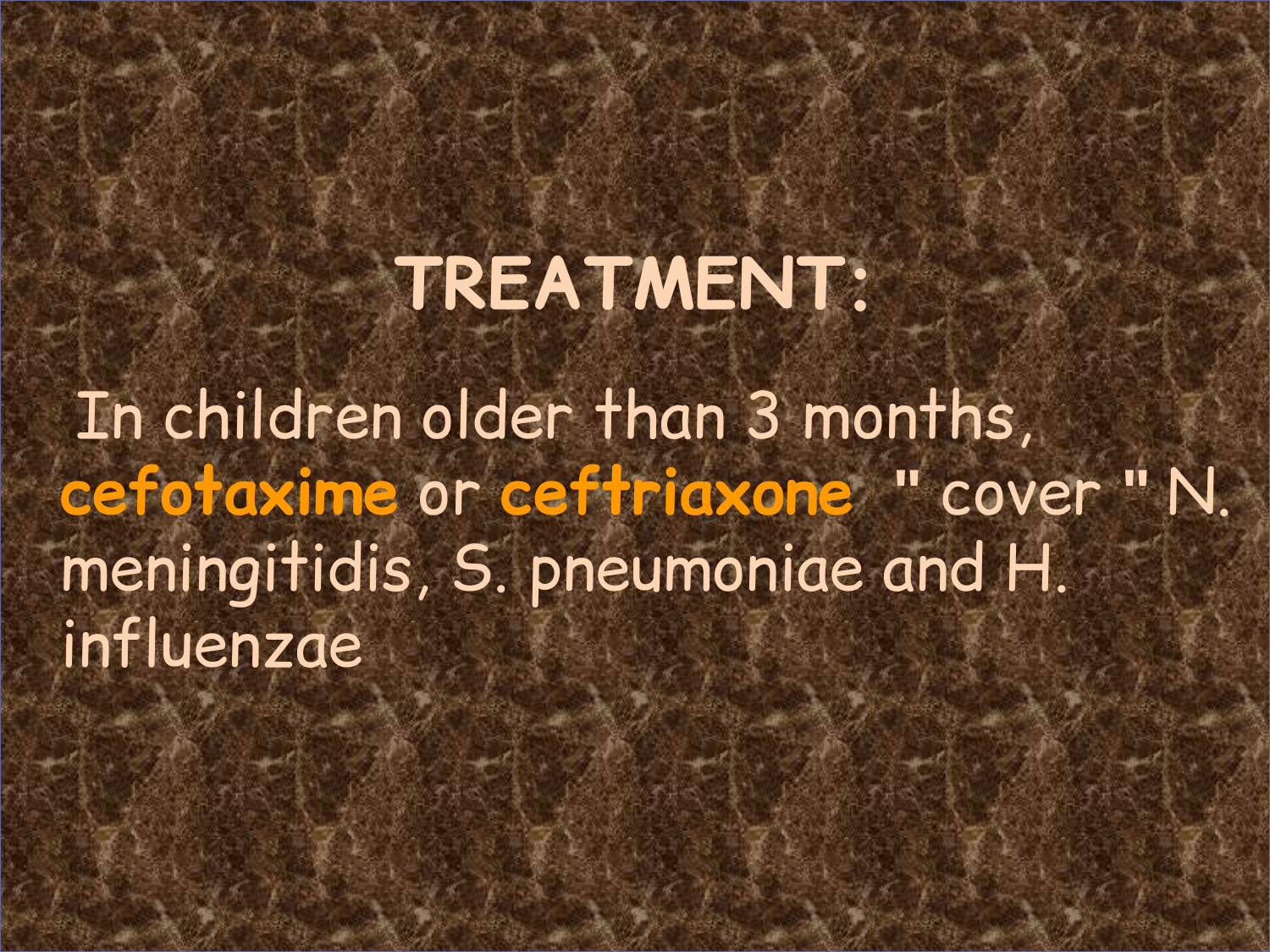

TREATMENT:

     In children older than 3 months, cefotaxime or ceftriaxone  " cover " N. meningitidis, S. pneumoniae and H. influenzae

#